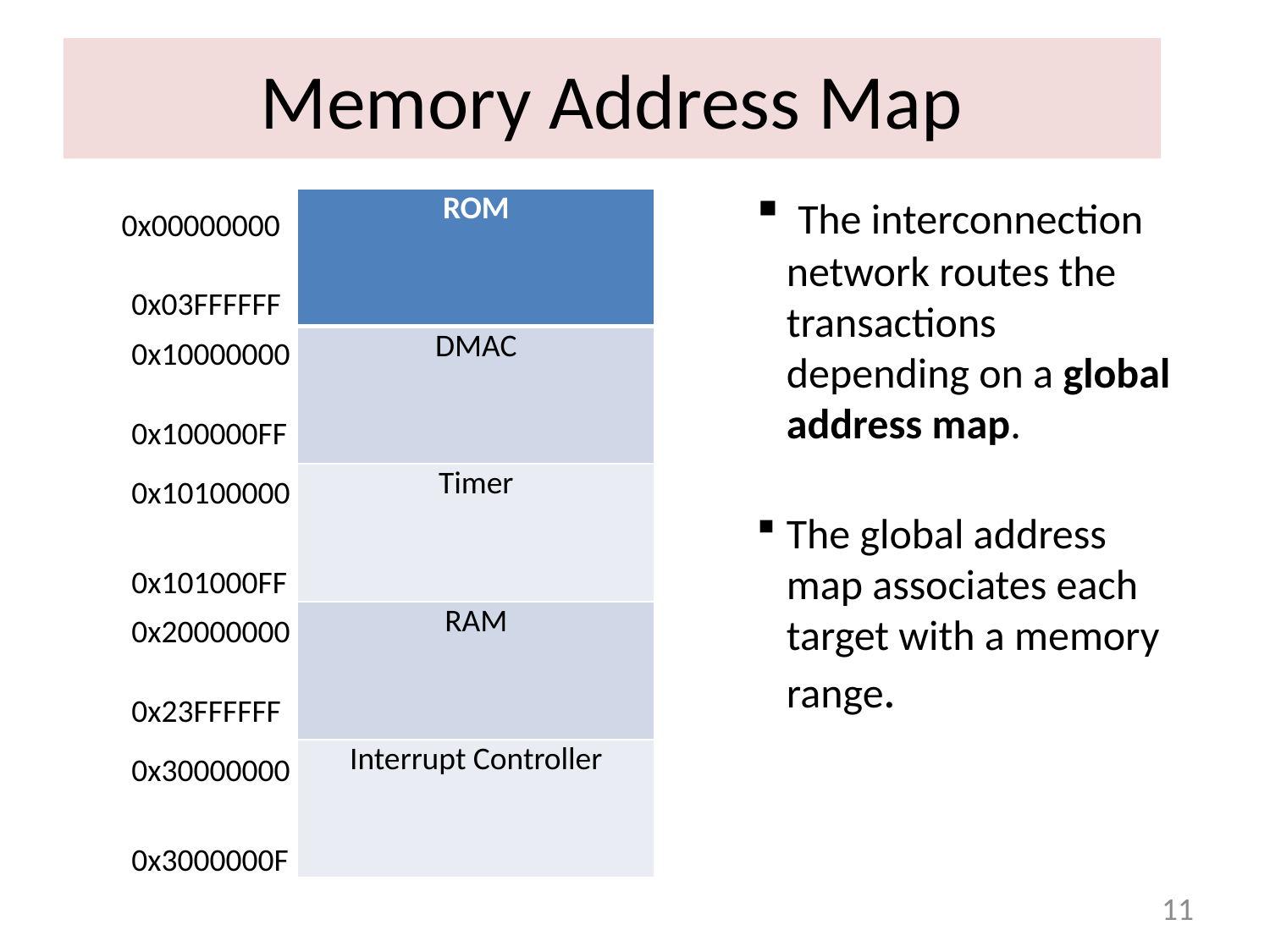

# Memory Address Map
 The interconnection network routes the transactions depending on a global address map.

The global address map associates each target with a memory range.
| ROM |
| --- |
| DMAC |
| Timer |
| RAM |
| Interrupt Controller |
0x00000000
0x03FFFFFF
0x10000000
0x100000FF
0x10100000
0x101000FF
0x20000000
0x23FFFFFF
0x30000000
0x3000000F
11